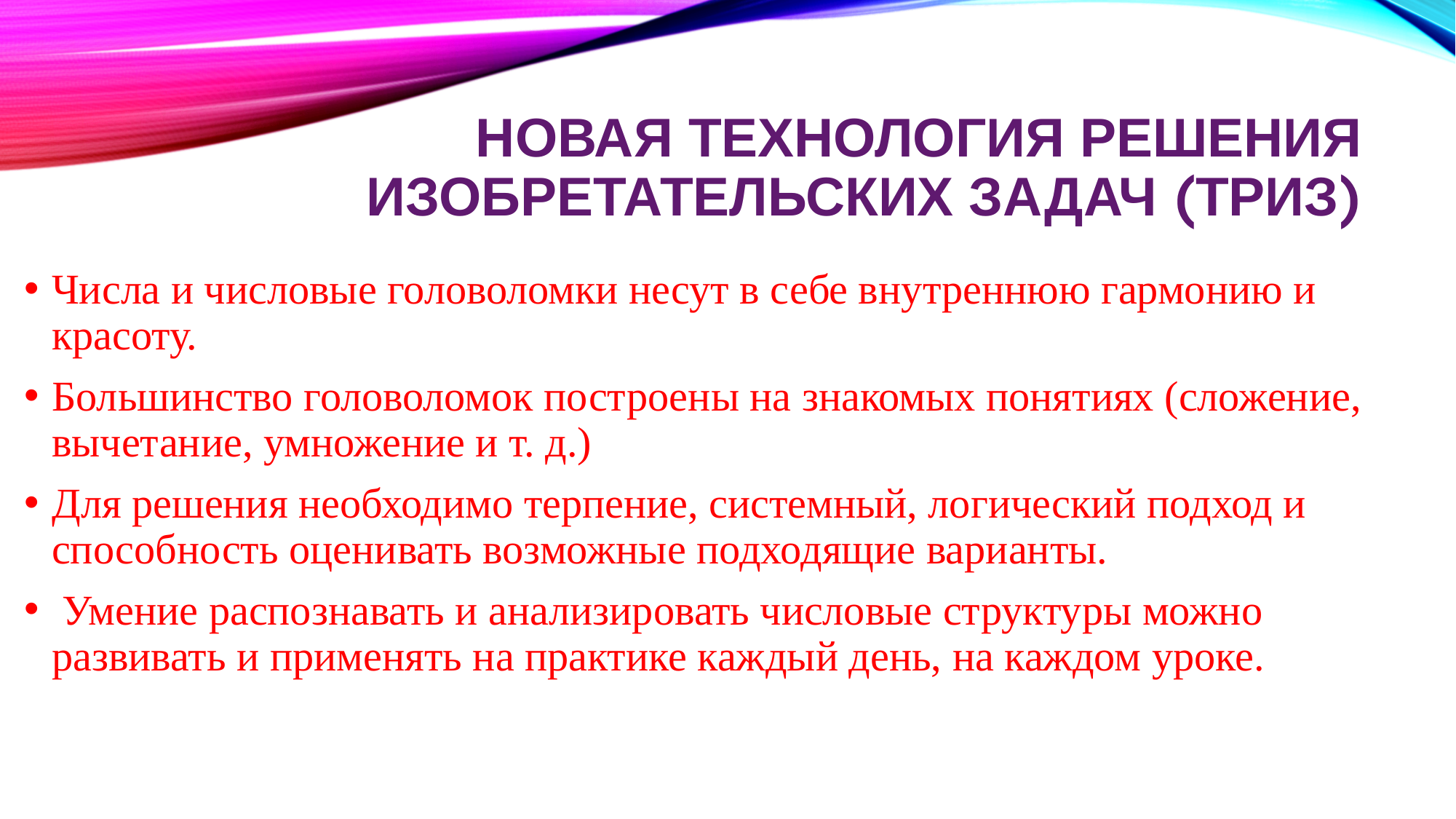

# НОВАЯ ТЕХНОЛОГИЯ РЕШЕНИЯ ИЗОБРЕТАТЕЛЬСКИХ ЗАДАЧ (ТРИЗ)
Числа и числовые головоломки несут в себе внутреннюю гармонию и красоту.
Большинство головоломок построены на знакомых понятиях (сложение, вычетание, умножение и т. д.)
Для решения необходимо терпение, системный, логический подход и способность оценивать возможные подходящие варианты.
 Умение распознавать и анализировать числовые структуры можно развивать и применять на практике каждый день, на каждом уроке.